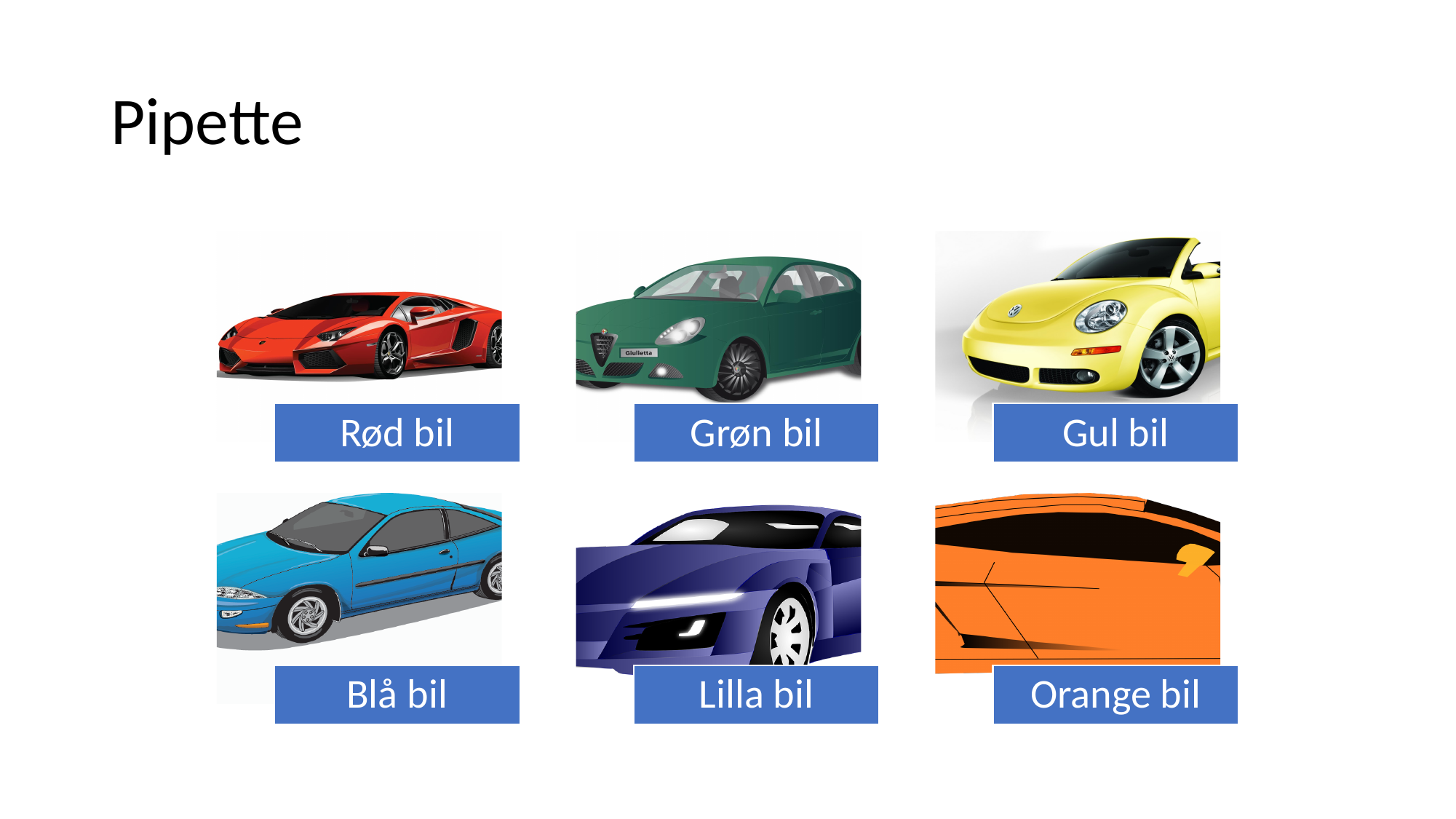

# Pipette
Rød bil
Grøn bil
Gul bil
Blå bil
Lilla bil
Orange bil